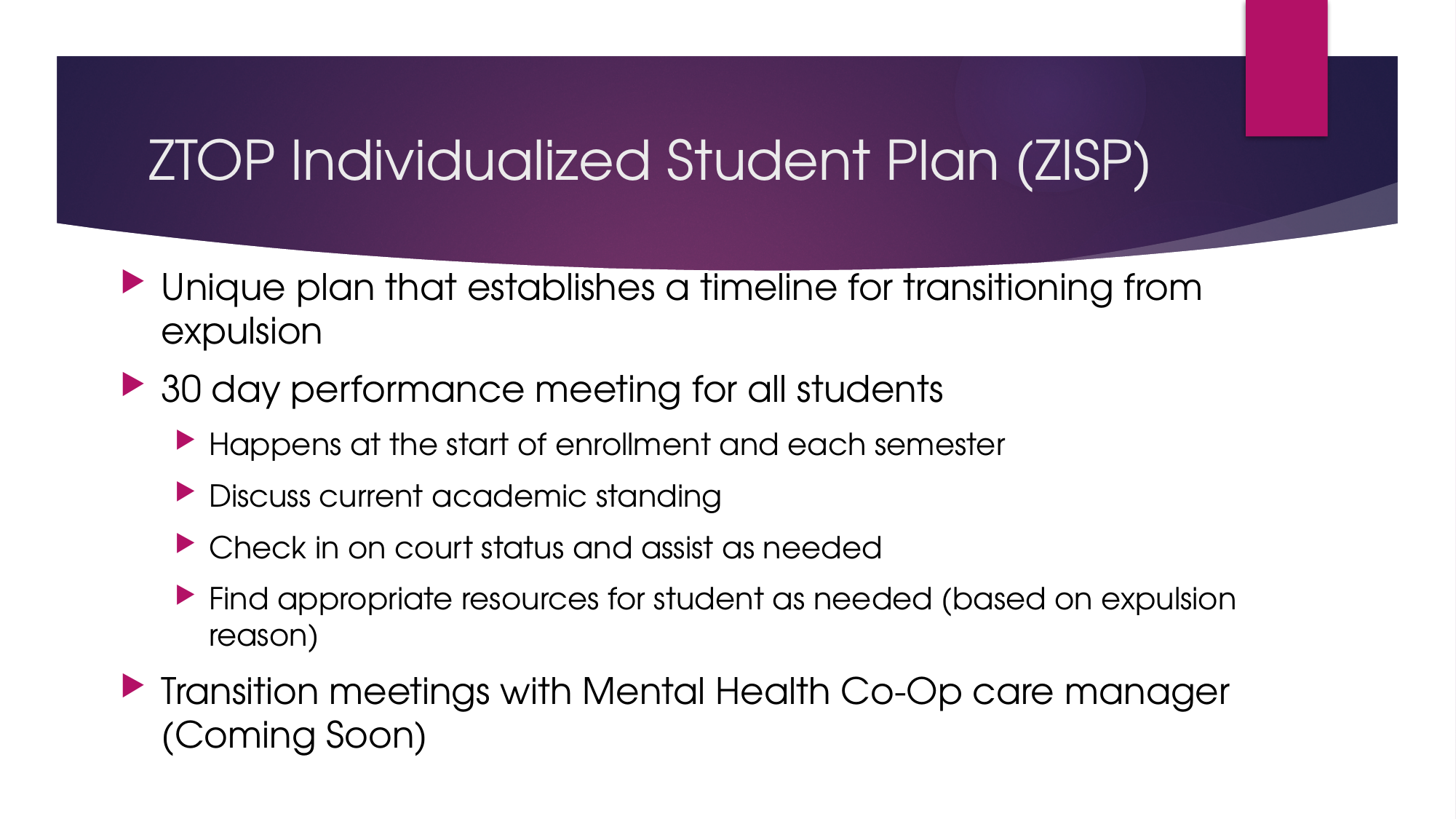

# ZTOP Individualized Student Plan (ZISP)
Unique plan that establishes a timeline for transitioning from expulsion
30 day performance meeting for all students
Happens at the start of enrollment and each semester
Discuss current academic standing
Check in on court status and assist as needed
Find appropriate resources for student as needed (based on expulsion reason)
Transition meetings with Mental Health Co-Op care manager (Coming Soon)